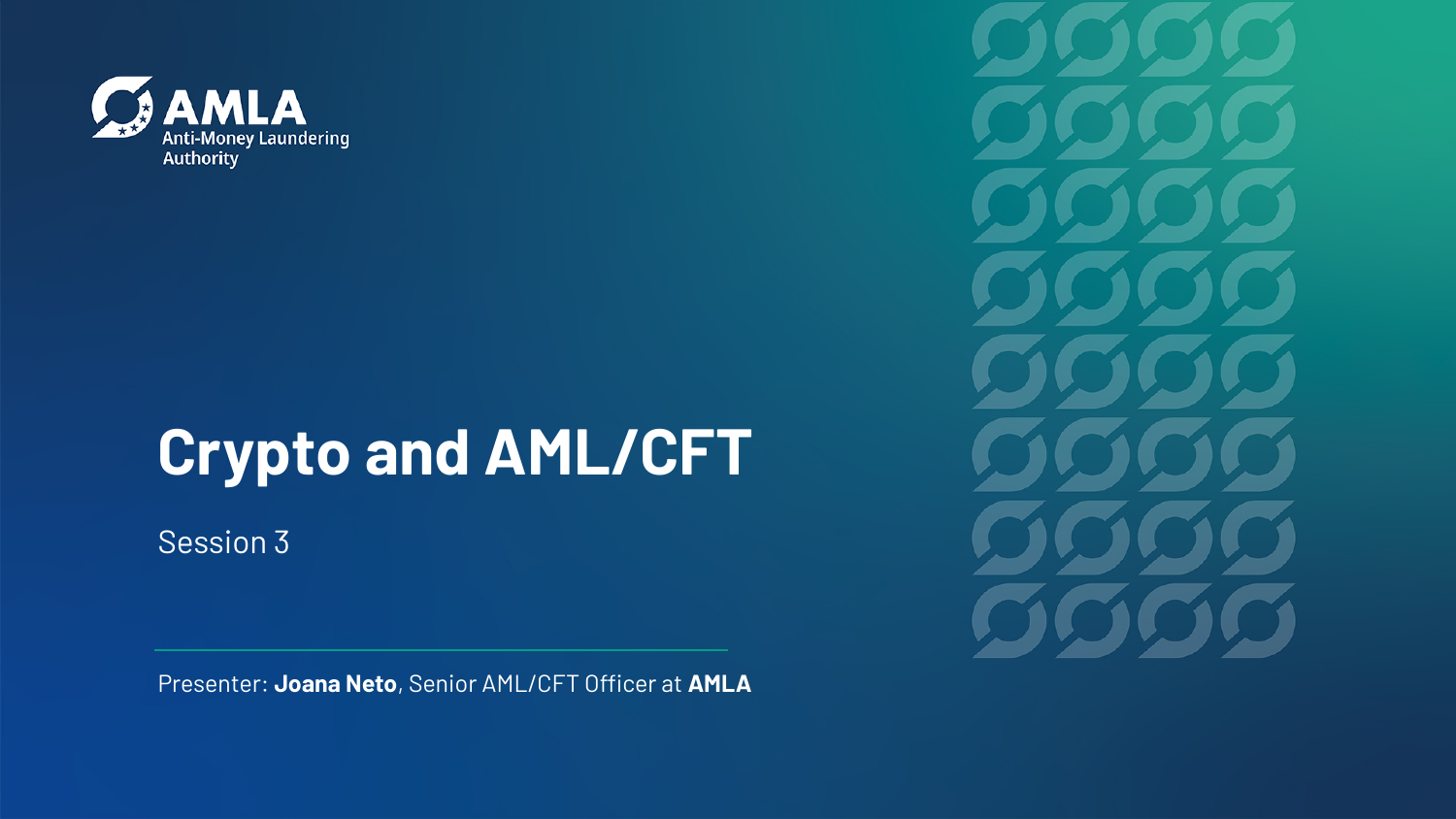

# Crypto and AML/CFT
Session 3
Presenter: Joana Neto, Senior AML/CFT Officer at AMLA